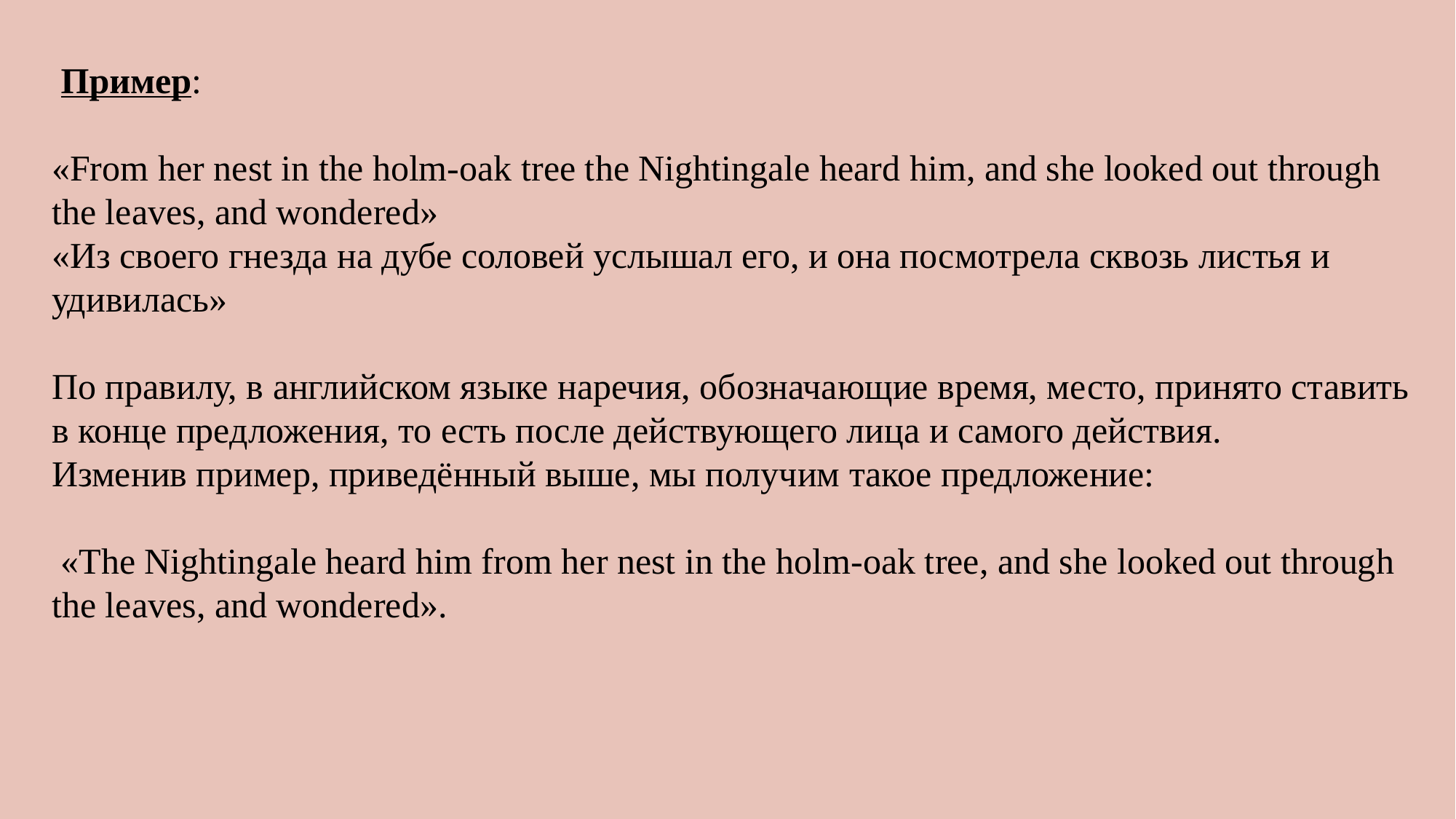

Пример:

«From her nest in the holm-oak tree the Nightingale heard him, and she looked out through the leaves, and wondered»
«Из своего гнезда на дубе соловей услышал его, и она посмотрела сквозь листья и удивилась»

По правилу, в английском языке наречия, обозначающие время, место, принято ставить в конце предложения, то есть после действующего лица и самого действия.
Изменив пример, приведённый выше, мы получим такое предложение:

 «The Nightingale heard him from her nest in the holm-oak tree, and she looked out through the leaves, and wondered».